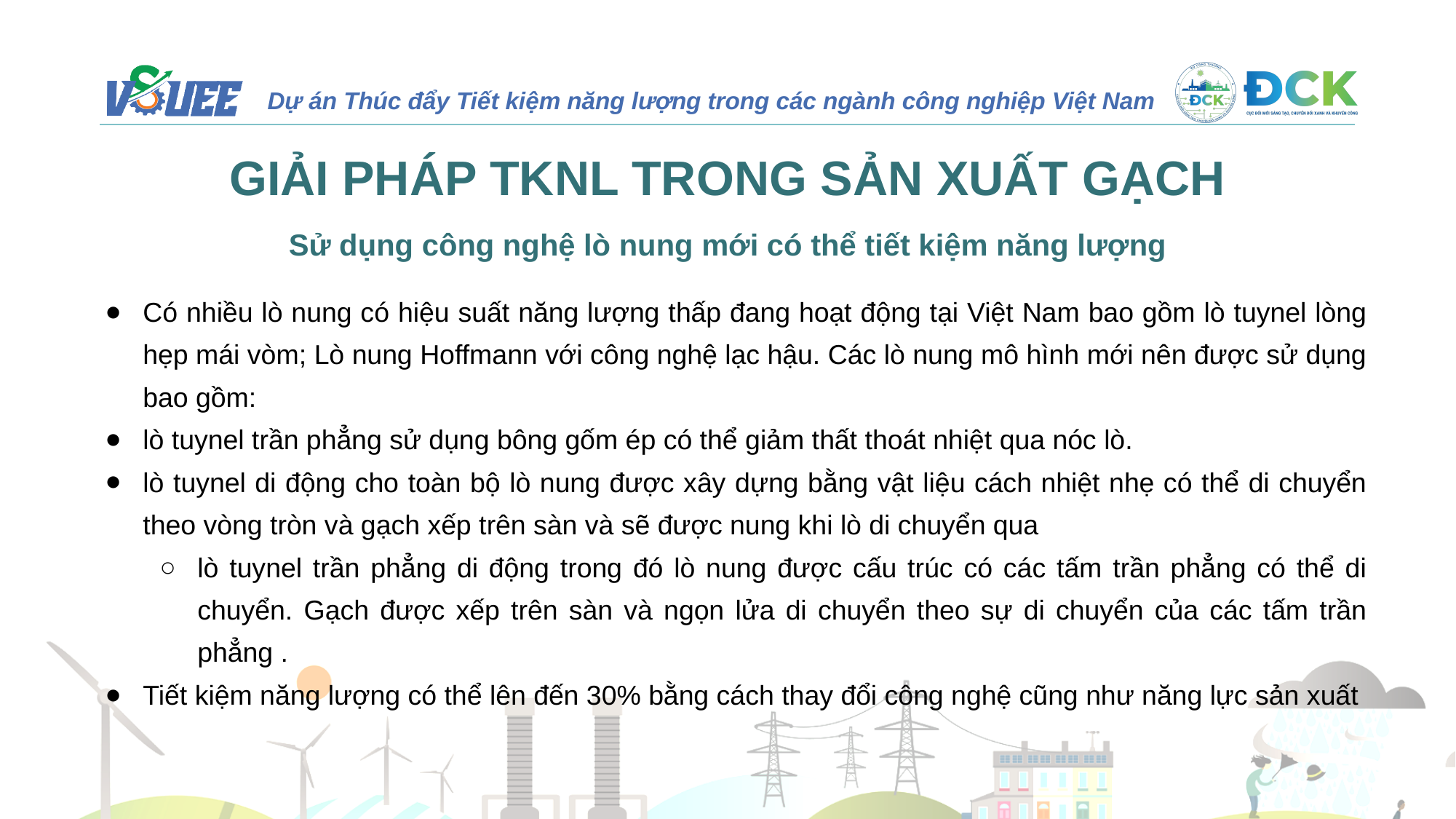

GIẢI PHÁP TKNL TRONG SẢN XUẤT GẠCH
# Sử dụng công nghệ lò nung mới có thể tiết kiệm năng lượng
Có nhiều lò nung có hiệu suất năng lượng thấp đang hoạt động tại Việt Nam bao gồm lò tuynel lòng hẹp mái vòm; Lò nung Hoffmann với công nghệ lạc hậu. Các lò nung mô hình mới nên được sử dụng bao gồm:
lò tuynel trần phẳng sử dụng bông gốm ép có thể giảm thất thoát nhiệt qua nóc lò.
lò tuynel di động cho toàn bộ lò nung được xây dựng bằng vật liệu cách nhiệt nhẹ có thể di chuyển theo vòng tròn và gạch xếp trên sàn và sẽ được nung khi lò di chuyển qua
lò tuynel trần phẳng di động trong đó lò nung được cấu trúc có các tấm trần phẳng có thể di chuyển. Gạch được xếp trên sàn và ngọn lửa di chuyển theo sự di chuyển của các tấm trần phẳng .
Tiết kiệm năng lượng có thể lên đến 30% bằng cách thay đổi công nghệ cũng như năng lực sản xuất